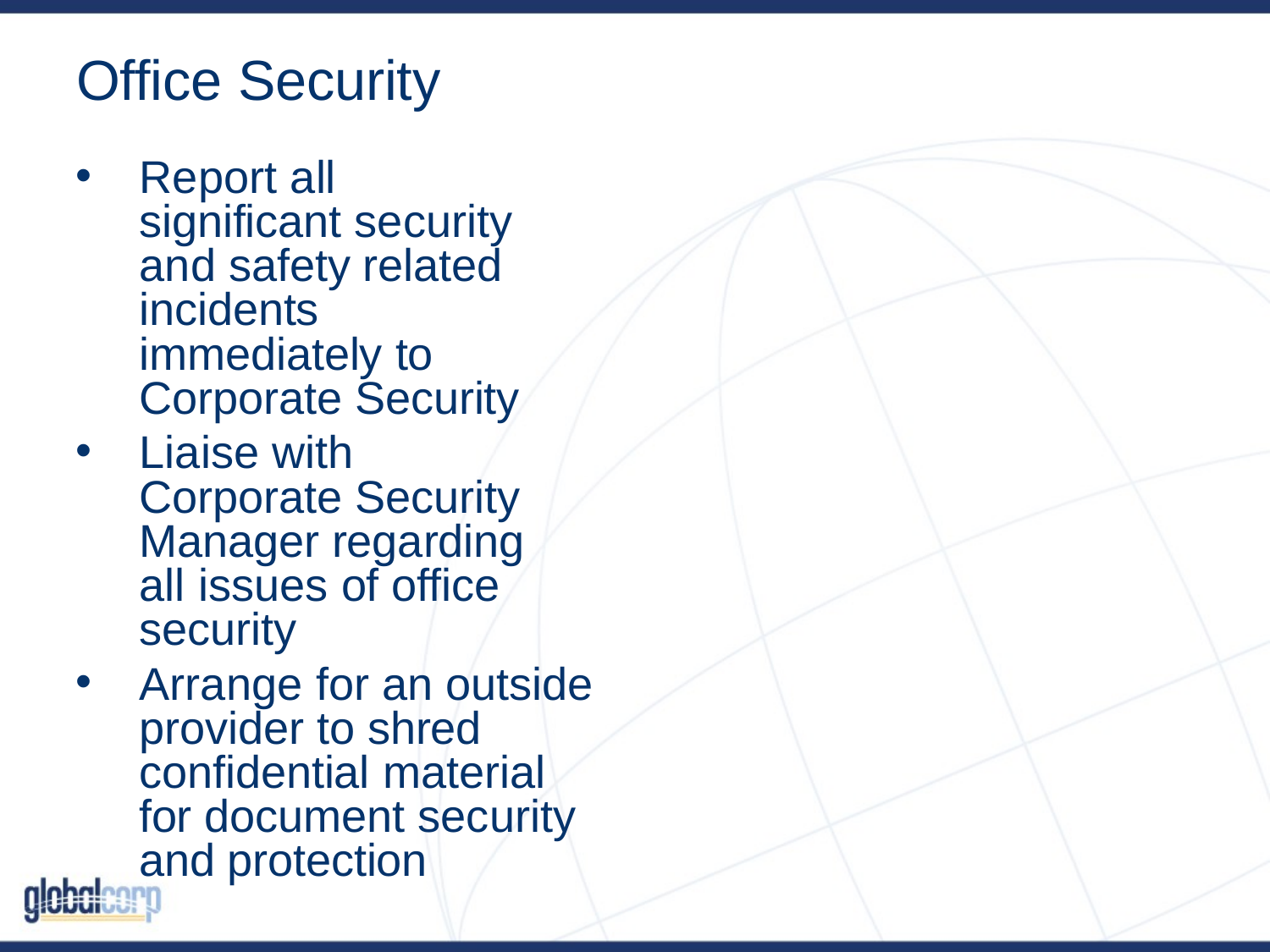

# Office Security
Report all significant security and safety related incidents immediately to Corporate Security
Liaise with Corporate Security Manager regarding all issues of office security
Arrange for an outside provider to shred confidential material for document security and protection